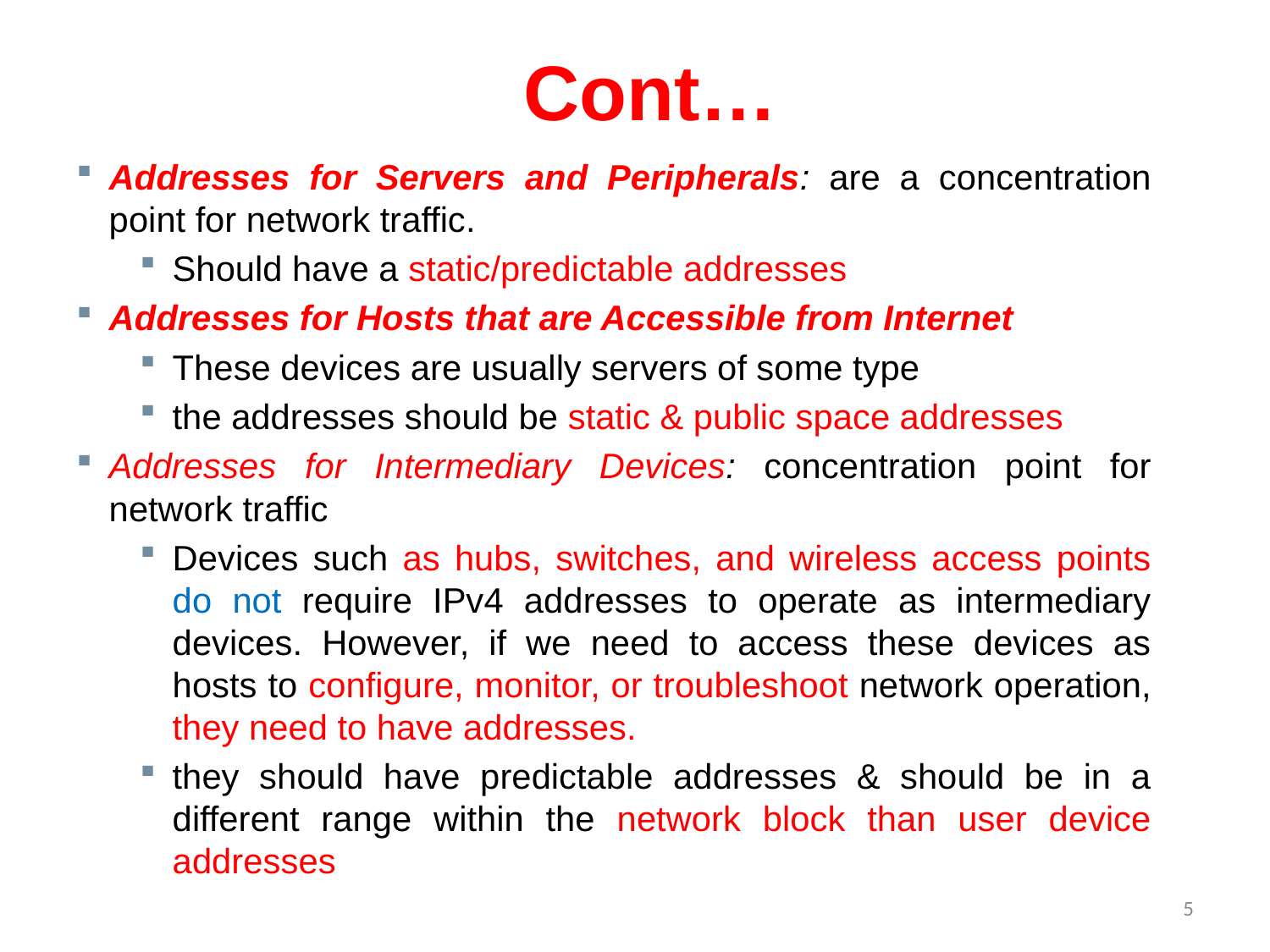

# Cont…
Addresses for Servers and Peripherals: are a concentration point for network traffic.
Should have a static/predictable addresses
Addresses for Hosts that are Accessible from Internet
These devices are usually servers of some type
the addresses should be static & public space addresses
Addresses for Intermediary Devices: concentration point for network traffic
Devices such as hubs, switches, and wireless access points do not require IPv4 addresses to operate as intermediary devices. However, if we need to access these devices as hosts to configure, monitor, or troubleshoot network operation, they need to have addresses.
they should have predictable addresses & should be in a different range within the network block than user device addresses

5